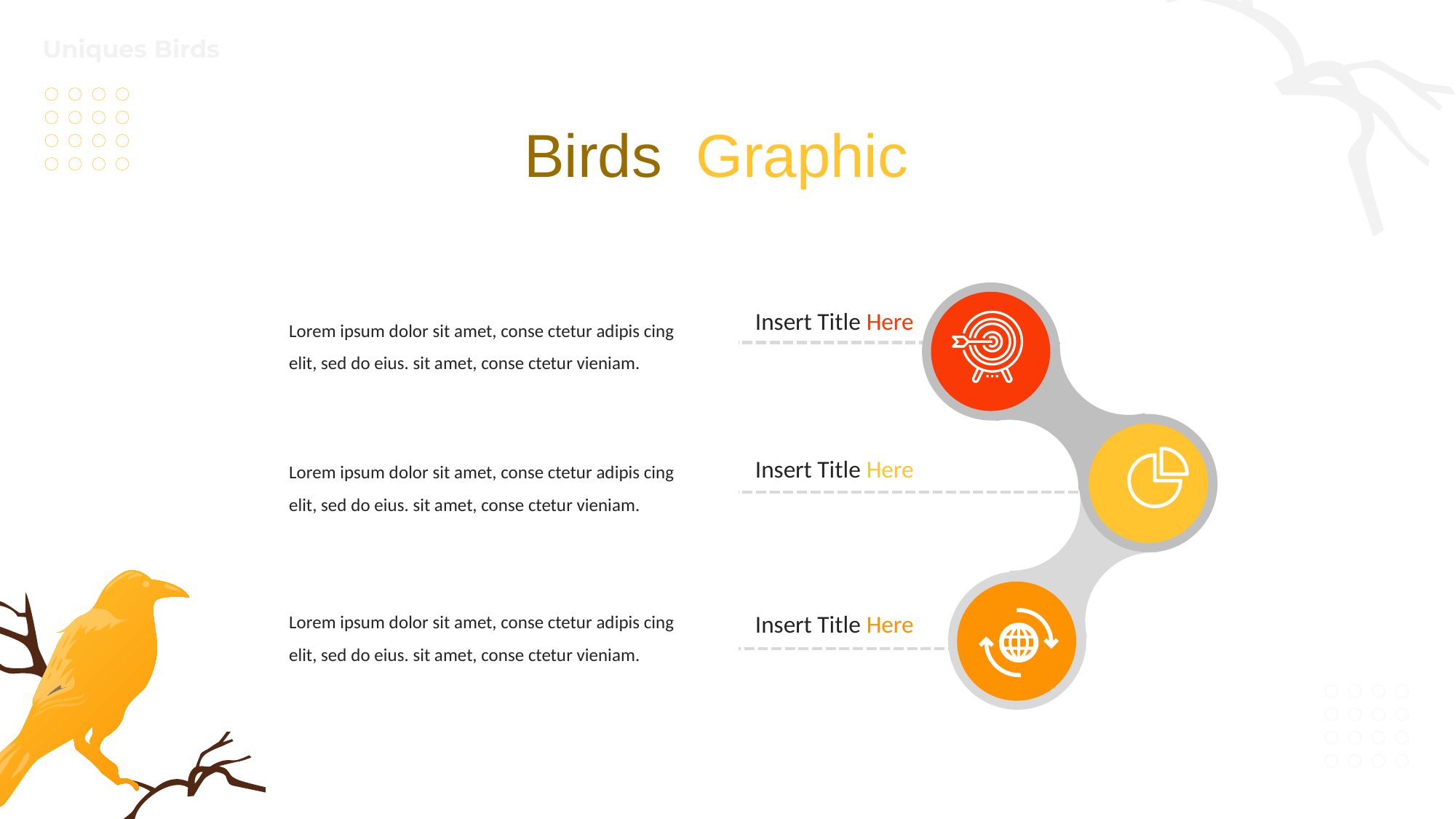

Uniques Birds

Birds  Graphic

Insert Title Here
Lorem ipsum dolor sit amet, conse ctetur adipis cing elit, sed do eius. sit amet, conse ctetur vieniam.

Lorem ipsum dolor sit amet, conse ctetur adipis cing elit, sed do eius. sit amet, conse ctetur vieniam.

Insert Title Here

Lorem ipsum dolor sit amet, conse ctetur adipis cing elit, sed do eius. sit amet, conse ctetur vieniam.
Insert Title Here